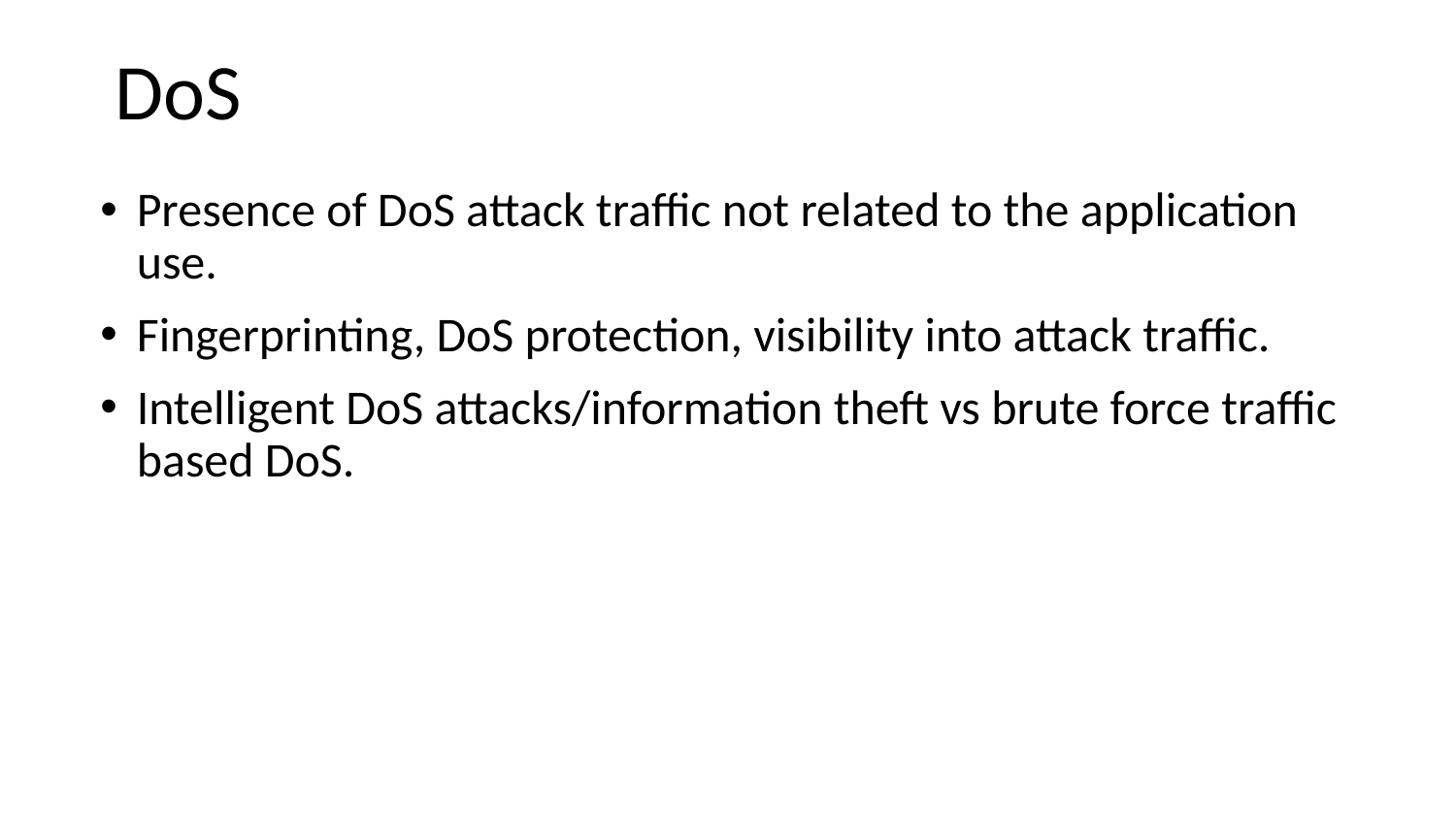

# DoS
Presence of DoS attack traffic not related to the application use.
Fingerprinting, DoS protection, visibility into attack traffic.
Intelligent DoS attacks/information theft vs brute force traffic based DoS.